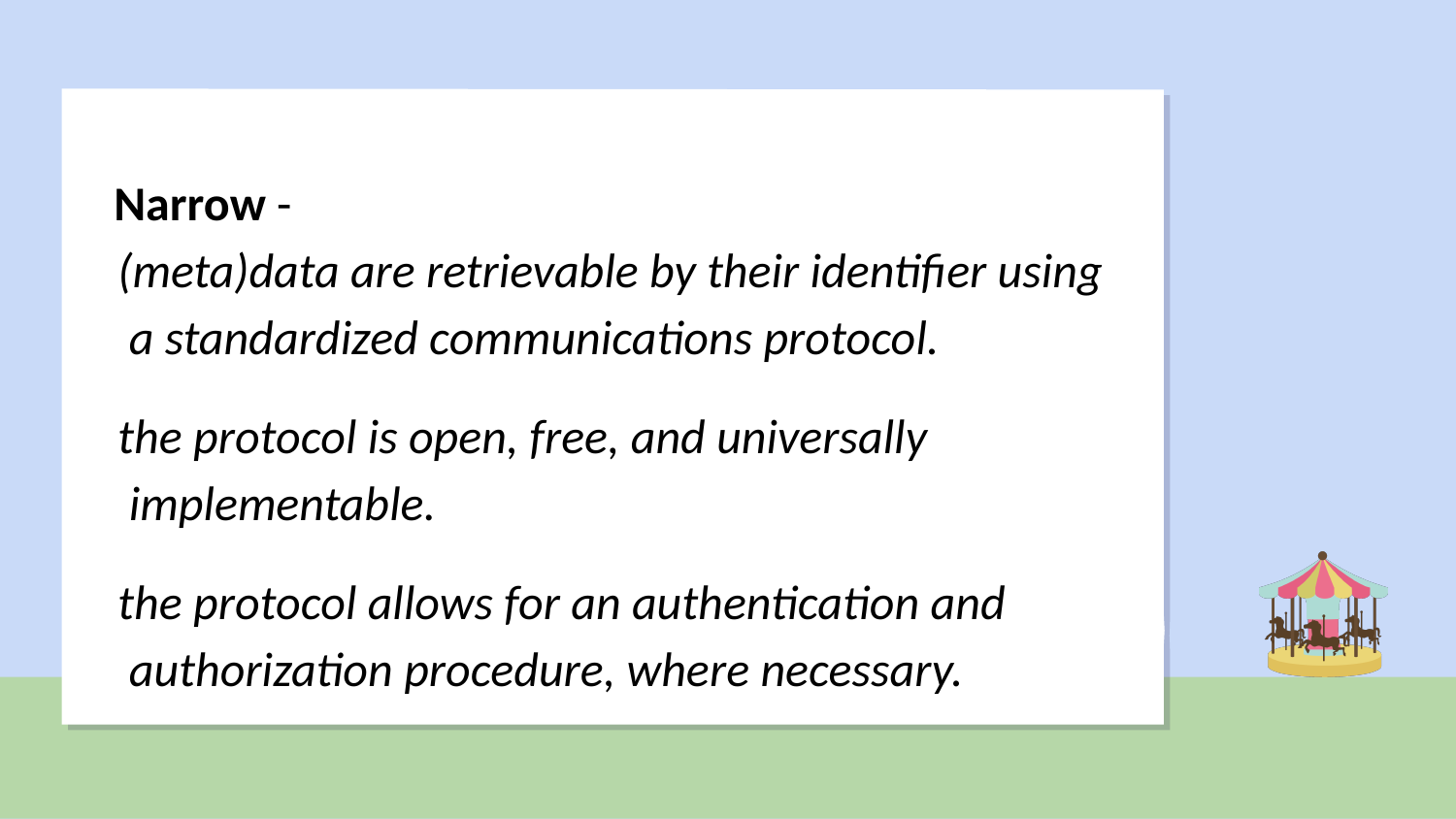

Narrow -
(meta)data are retrievable by their identifier using a standardized communications protocol.
the protocol is open, free, and universally implementable.
the protocol allows for an authentication and authorization procedure, where necessary.